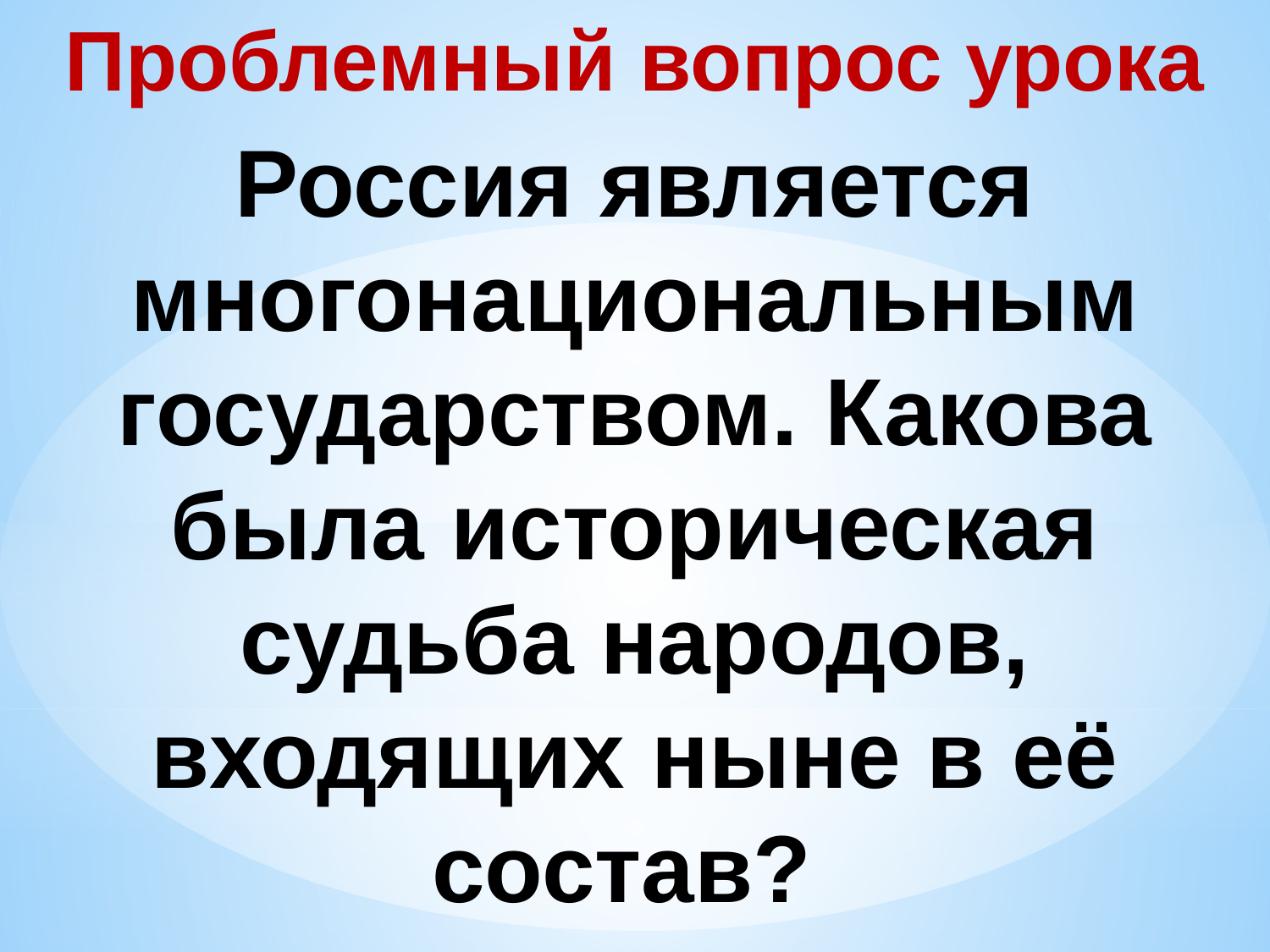

Проблемный вопрос урока
Россия является многонациональным государством. Какова была историческая судьба народов, входящих ныне в её состав?